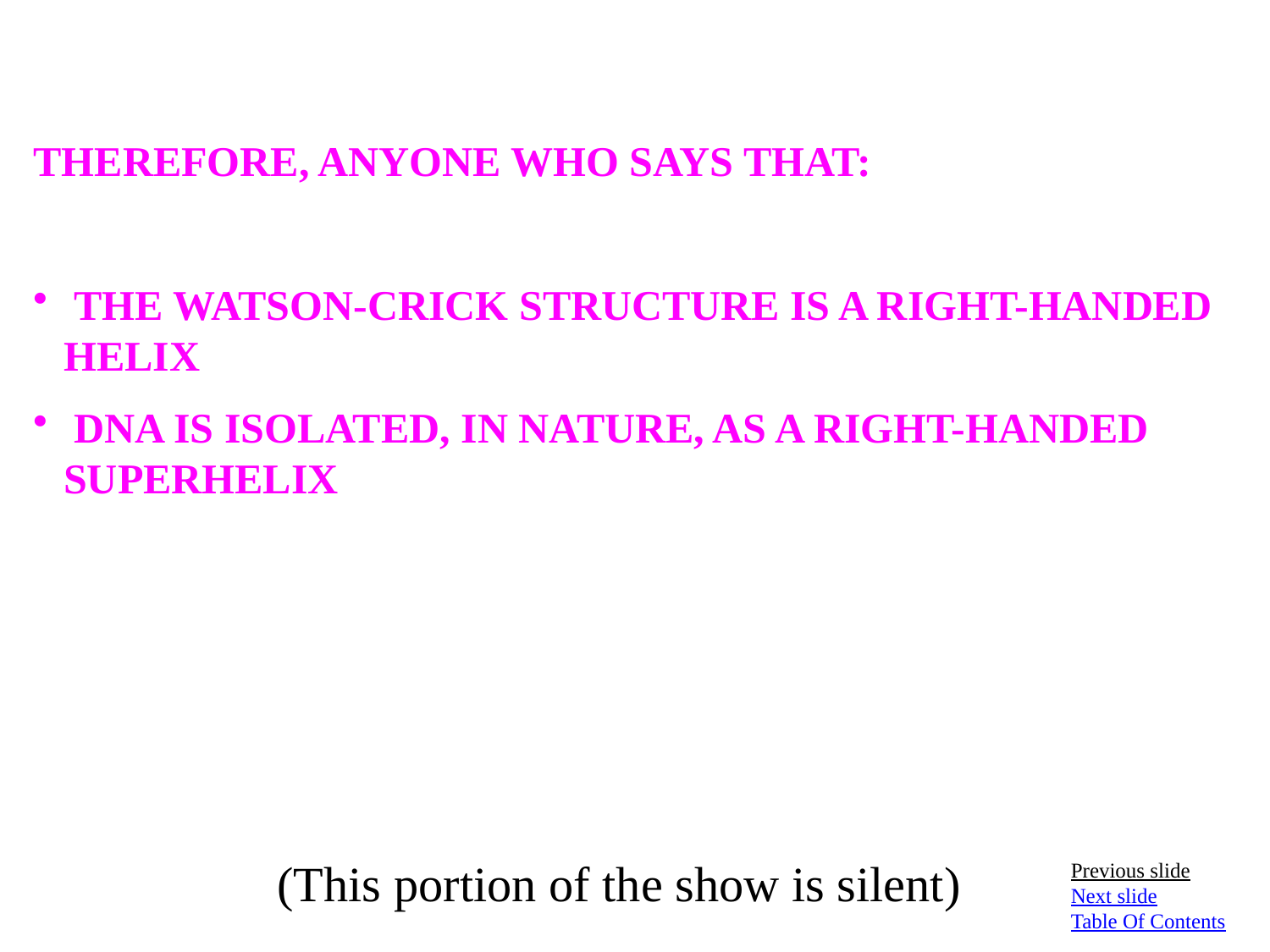

THEREFORE, ANYONE WHO SAYS THAT:

 THE WATSON-CRICK STRUCTURE IS A RIGHT-HANDED HELIX
 DNA IS ISOLATED, IN NATURE, AS A RIGHT-HANDED SUPERHELIX
(This portion of the show is silent)
Previous slide
Next slide
Table Of Contents